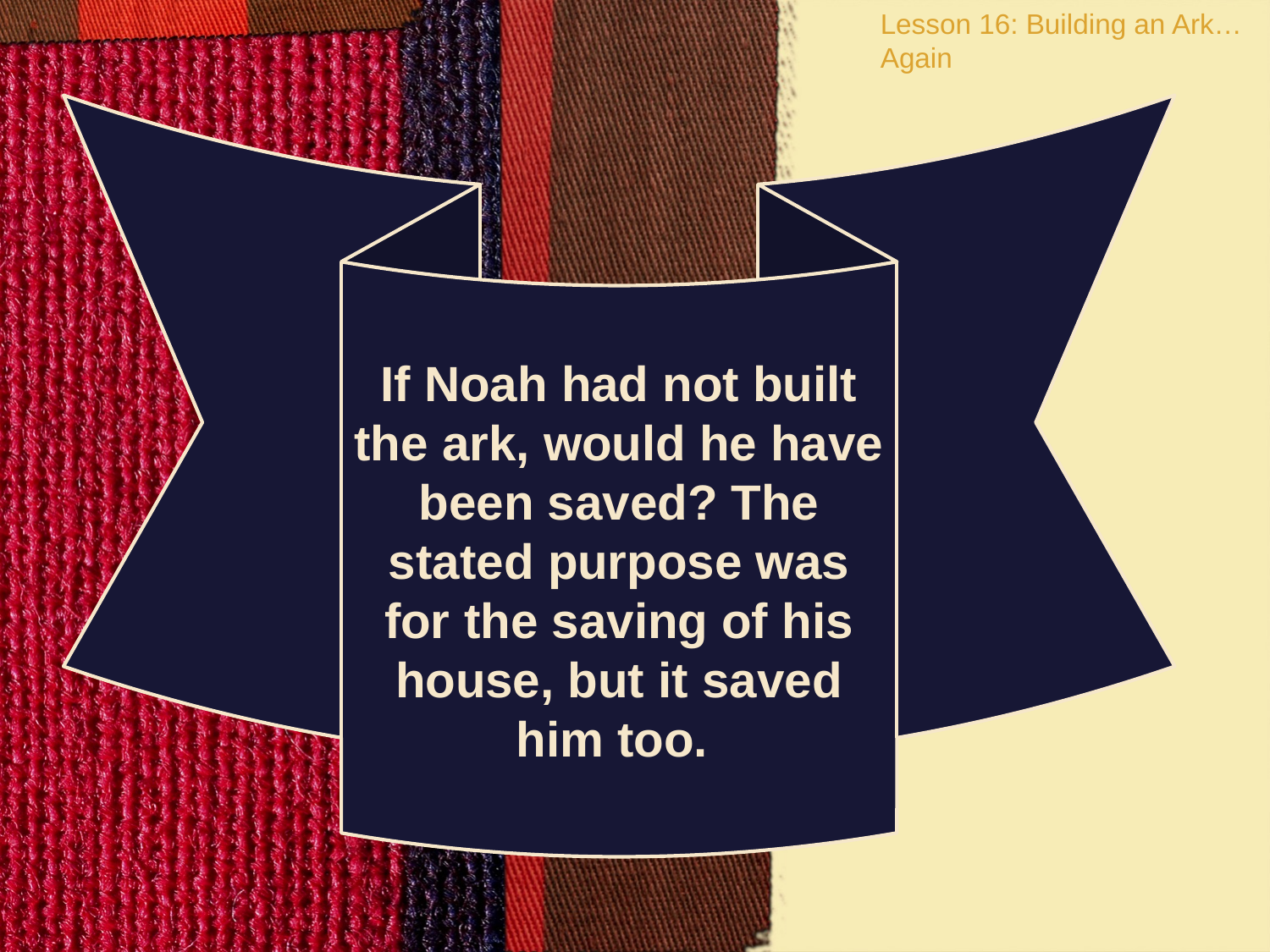

Lesson 16: Building an Ark…Again
If Noah had not built the ark, would he have been saved? The stated purpose was for the saving of his house, but it saved him too.